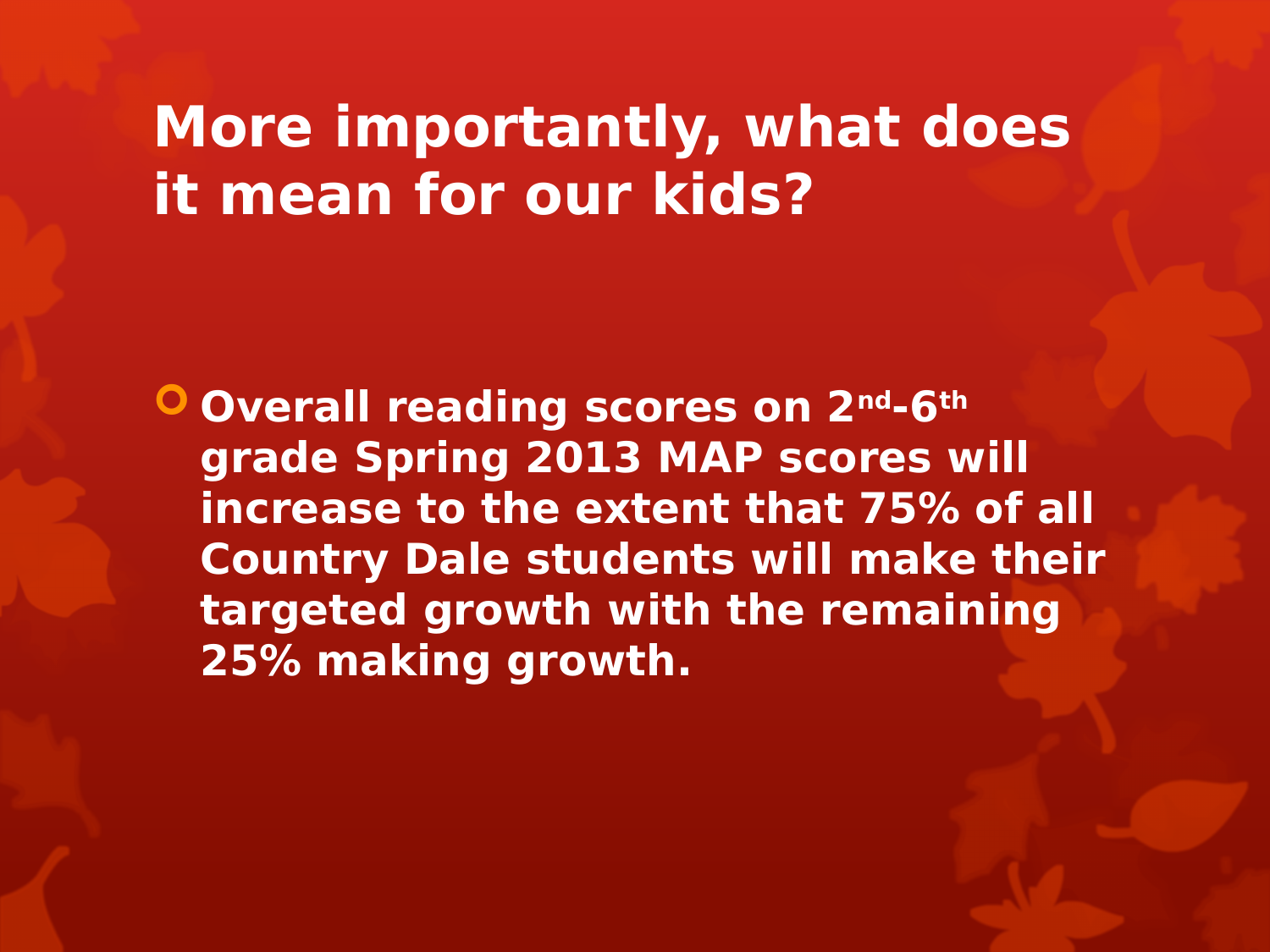

# More importantly, what does it mean for our kids?
Overall reading scores on 2nd-6th grade Spring 2013 MAP scores will increase to the extent that 75% of all Country Dale students will make their targeted growth with the remaining 25% making growth.